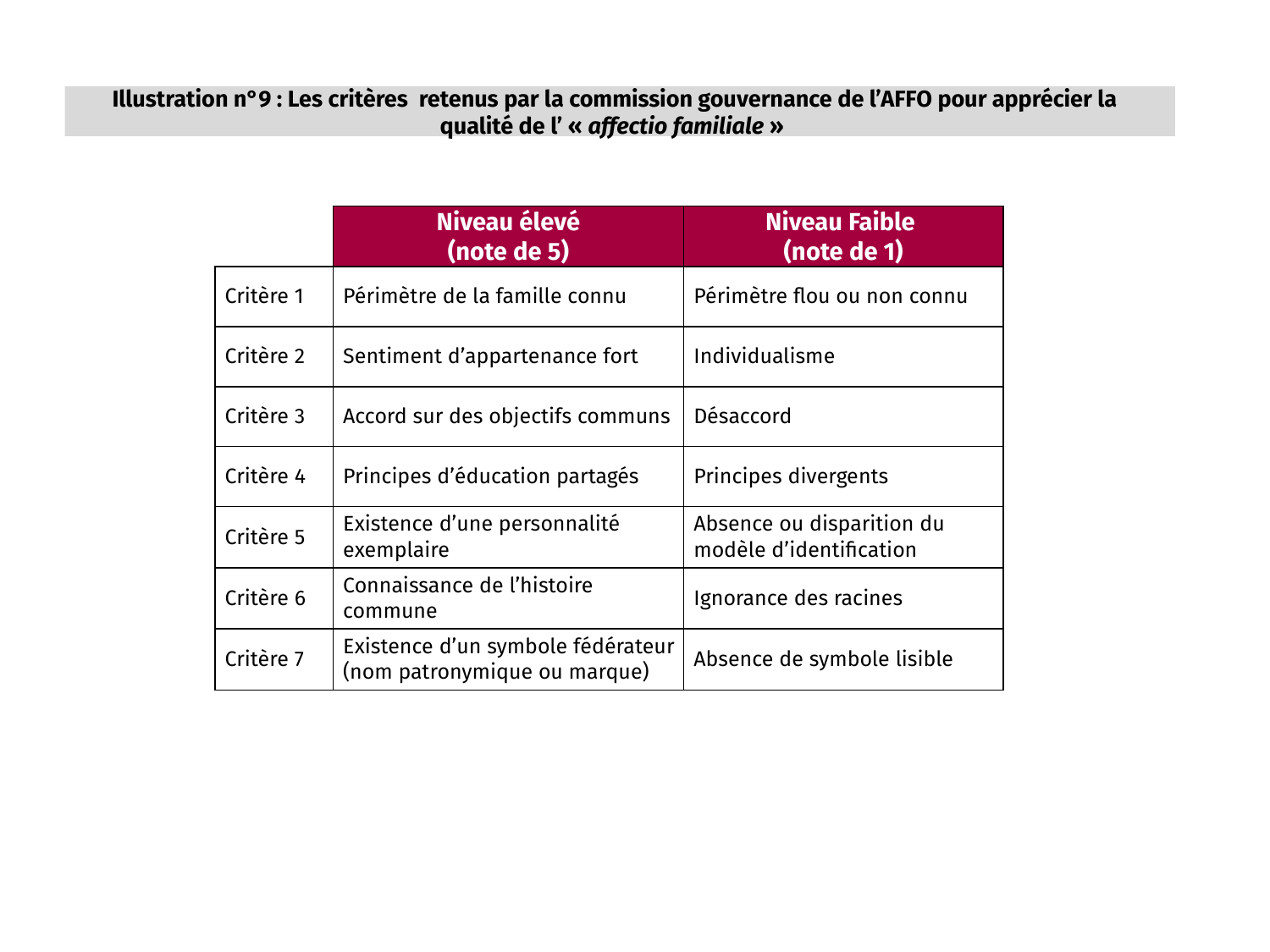

Illustration n°9 : Les critères  retenus par la commission gouvernance de l’AFFO pour apprécier la
qualité de l’ « affectio familiale »

|  | Niveau élevé (note de 5) | Niveau Faible (note de 1) |
| --- | --- | --- |
| Critère 1 | Périmètre de la famille connu | Périmètre flou ou non connu |
| Critère 2 | Sentiment d’appartenance fort | Individualisme |
| Critère 3 | Accord sur des objectifs communs | Désaccord |
| Critère 4 | Principes d’éducation partagés | Principes divergents |
| Critère 5 | Existence d’une personnalité exemplaire | Absence ou disparition du modèle d’identification |
| Critère 6 | Connaissance de l’histoire commune | Ignorance des racines |
| Critère 7 | Existence d’un symbole fédérateur (nom patronymique ou marque) | Absence de symbole lisible |